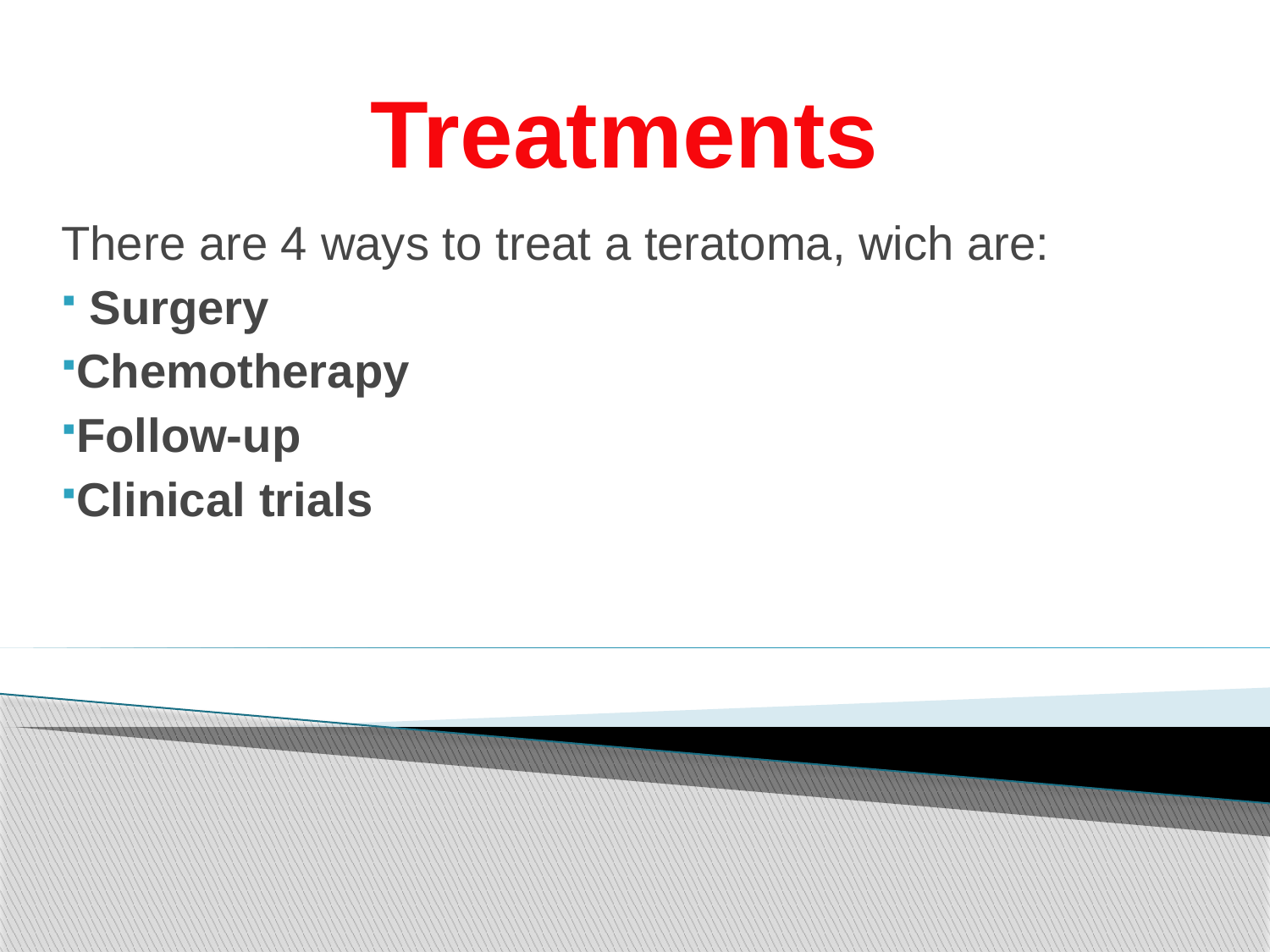

Treatments
There are 4 ways to treat a teratoma, wich are:
 Surgery
Chemotherapy
Follow-up
Clinical trials